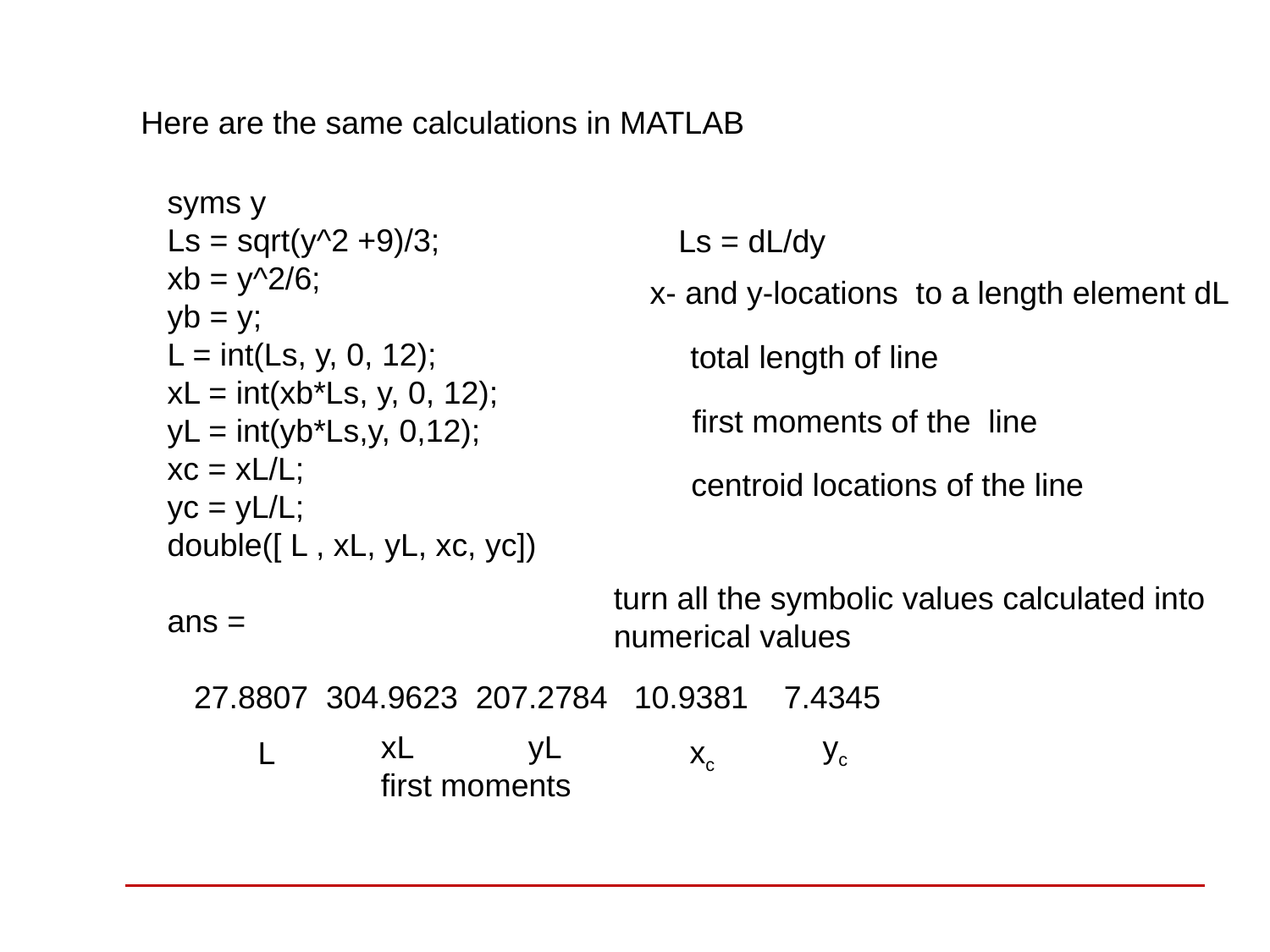

Here are the same calculations in MATLAB
syms y
Ls = sqrt(y^2 +9)/3;
xb = y^2/6;
yb = y;
L = int(Ls, y, 0, 12);
xL = int(xb*Ls, y, 0, 12);
yL = int(yb*Ls,y, 0,12);
xc = xL/L;
yc = yL/L;
double([ L , xL, yL, xc, yc])

ans =

   27.8807  304.9623  207.2784   10.9381    7.4345
Ls = dL/dy
x- and y-locations  to a length element dL
total length of line
first moments of the  line
centroid locations of the line
turn all the symbolic values calculated into numerical values
xL             yL
first moments
yc
xc
L